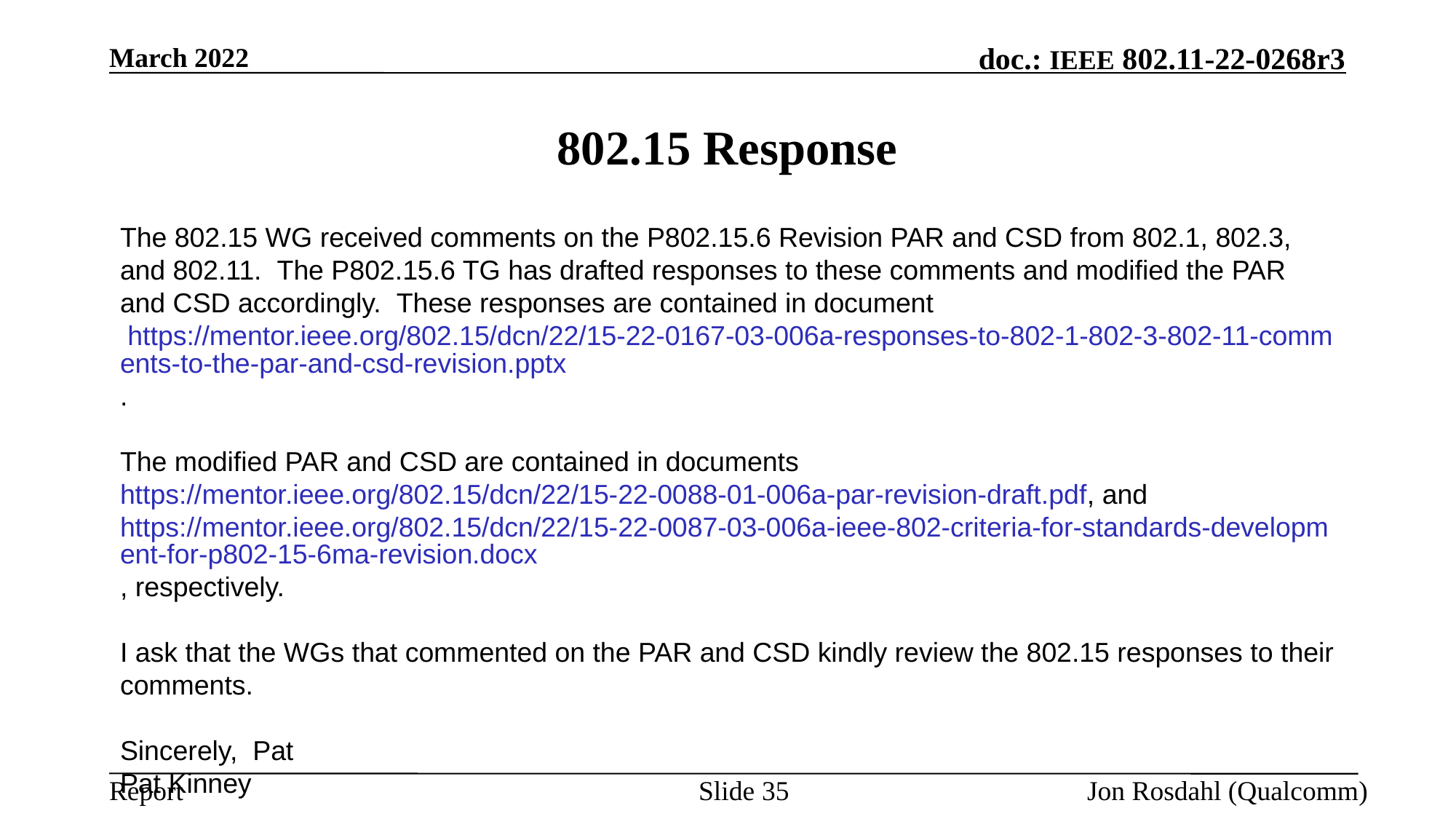

March 2022
# 802.15 Response
The 802.15 WG received comments on the P802.15.6 Revision PAR and CSD from 802.1, 802.3, and 802.11.  The P802.15.6 TG has drafted responses to these comments and modified the PAR and CSD accordingly.  These responses are contained in document https://mentor.ieee.org/802.15/dcn/22/15-22-0167-03-006a-responses-to-802-1-802-3-802-11-comments-to-the-par-and-csd-revision.pptx.
The modified PAR and CSD are contained in documents https://mentor.ieee.org/802.15/dcn/22/15-22-0088-01-006a-par-revision-draft.pdf, and https://mentor.ieee.org/802.15/dcn/22/15-22-0087-03-006a-ieee-802-criteria-for-standards-development-for-p802-15-6ma-revision.docx, respectively.

I ask that the WGs that commented on the PAR and CSD kindly review the 802.15 responses to their comments.
Sincerely,  Pat
Pat Kinney
Slide 35
Jon Rosdahl (Qualcomm)